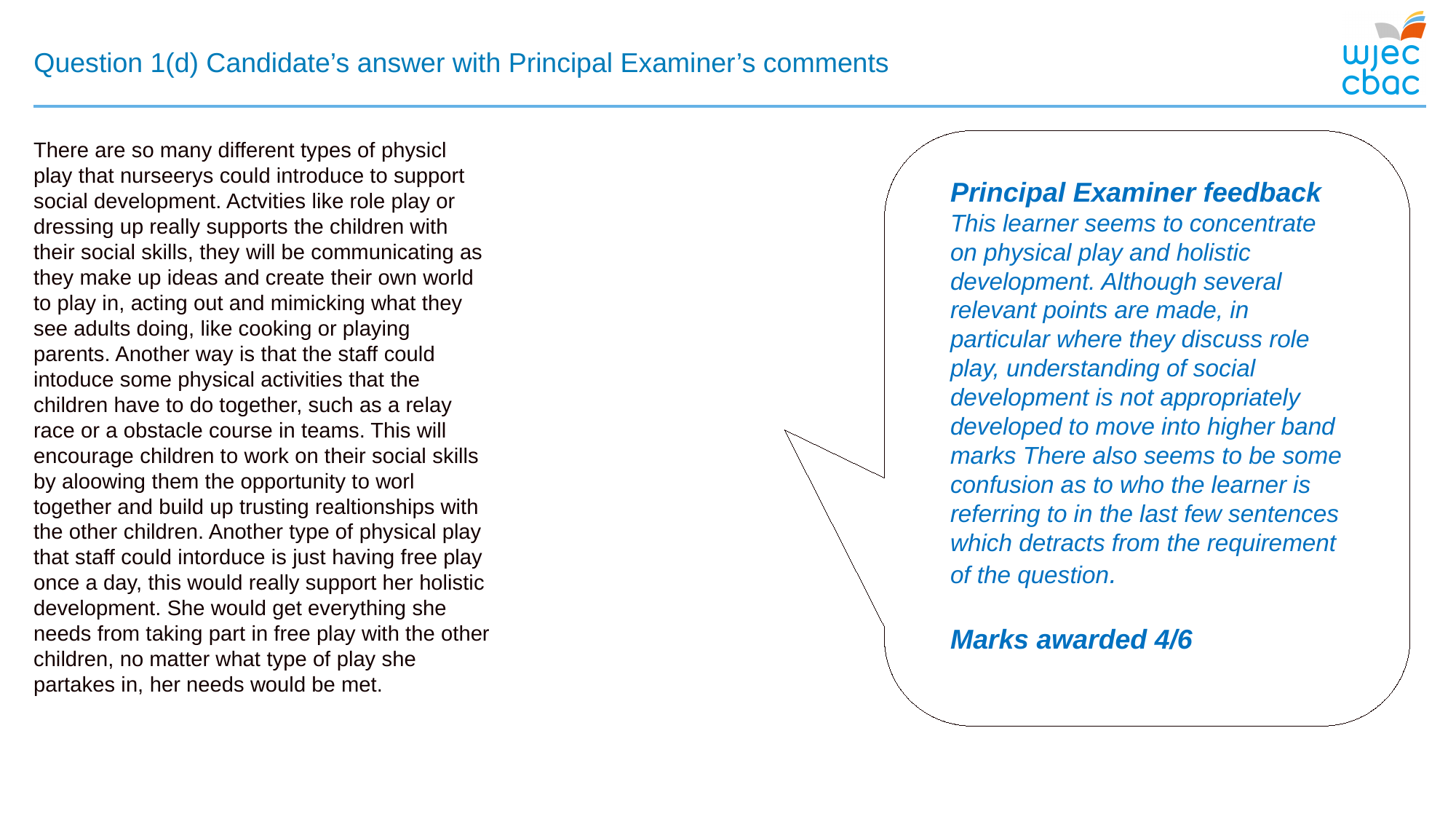

# Question 1(d) Candidate’s answer with Principal Examiner’s comments

There are so many different types of physicl play that nurseerys could introduce to support social development. Actvities like role play or dressing up really supports the children with their social skills, they will be communicating as they make up ideas and create their own world to play in, acting out and mimicking what they see adults doing, like cooking or playing parents. Another way is that the staff could intoduce some physical activities that the children have to do together, such as a relay race or a obstacle course in teams. This will encourage children to work on their social skills by aloowing them the opportunity to worl together and build up trusting realtionships with the other children. Another type of physical play that staff could intorduce is just having free play once a day, this would really support her holistic development. She would get everything she needs from taking part in free play with the other children, no matter what type of play she partakes in, her needs would be met.
Principal Examiner feedback
This learner seems to concentrate on physical play and holistic development. Although several relevant points are made, in particular where they discuss role play, understanding of social development is not appropriately developed to move into higher band marks There also seems to be some confusion as to who the learner is referring to in the last few sentences which detracts from the requirement of the question.

Marks awarded 4/6